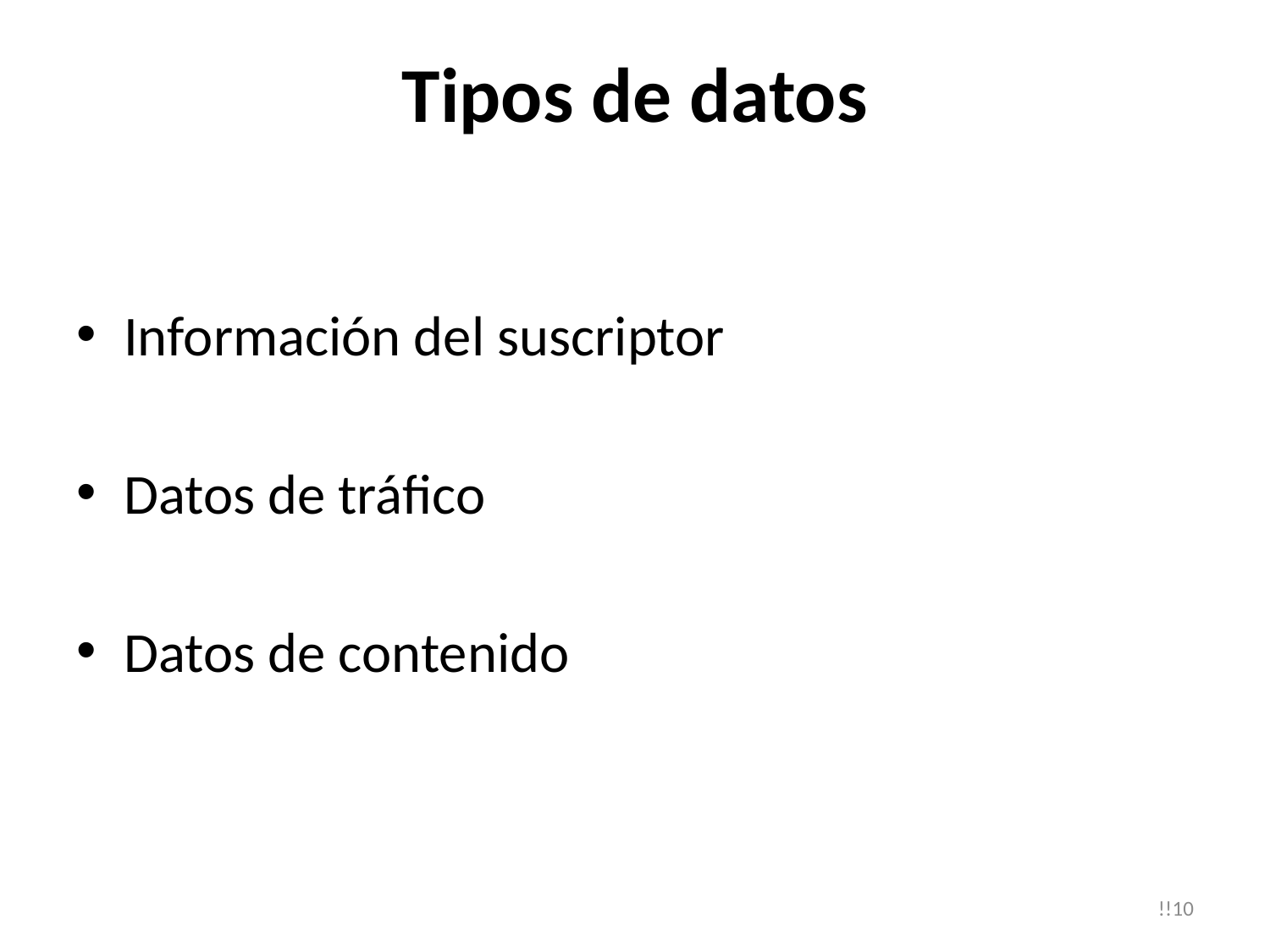

# Tipos de datos

Información del suscriptor

Datos de tráfico

Datos de contenido
!!10